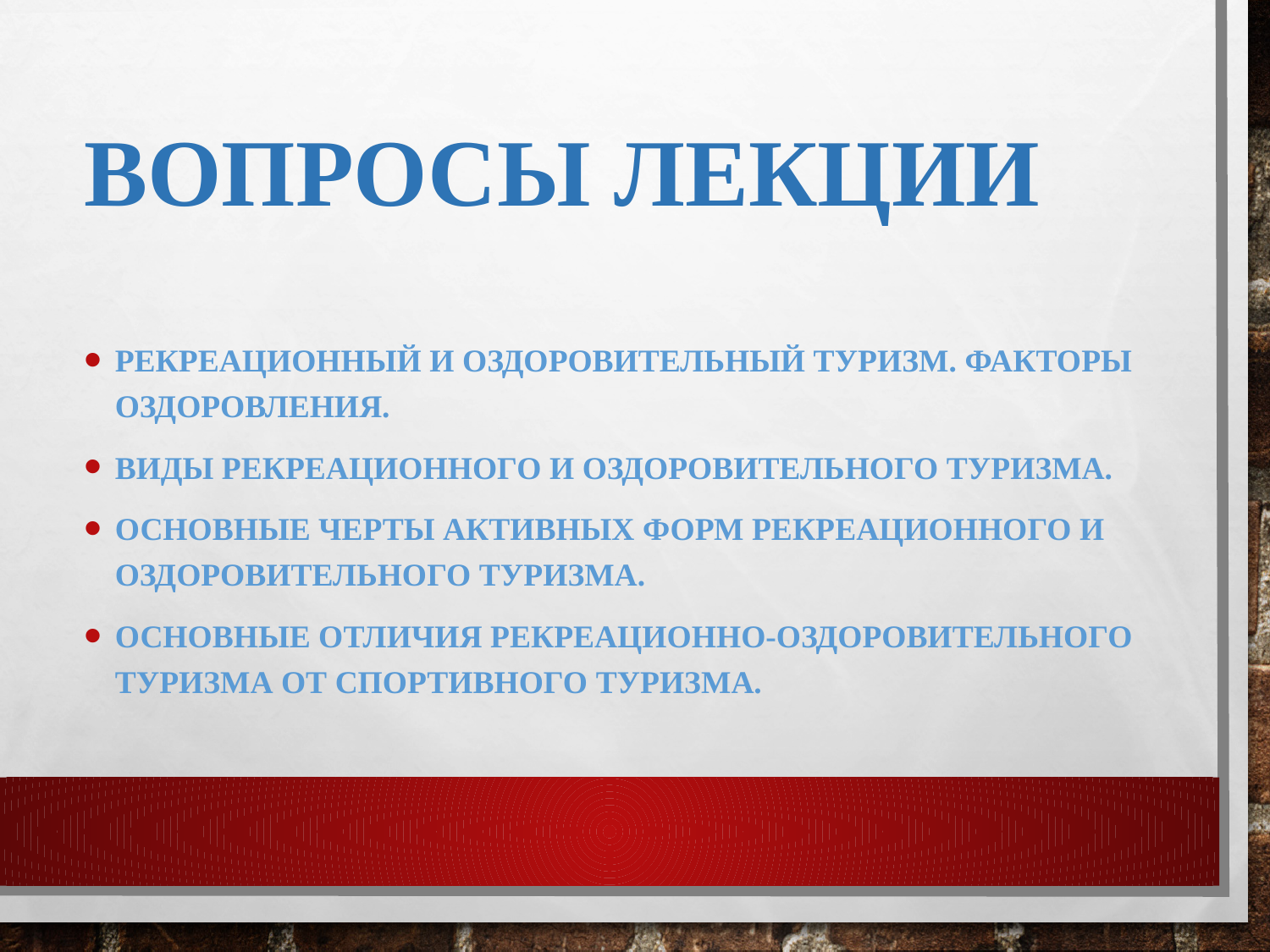

# Вопросы лекции
Рекреационный и оздоровительный туризм. Факторы оздоровления.
Виды рекреационного и оздоровительного туризма.
Основные черты активных форм рекреационного и оздоровительного туризма.
Основные отличия рекреационно-оздоровительного туризма от спортивного туризма.